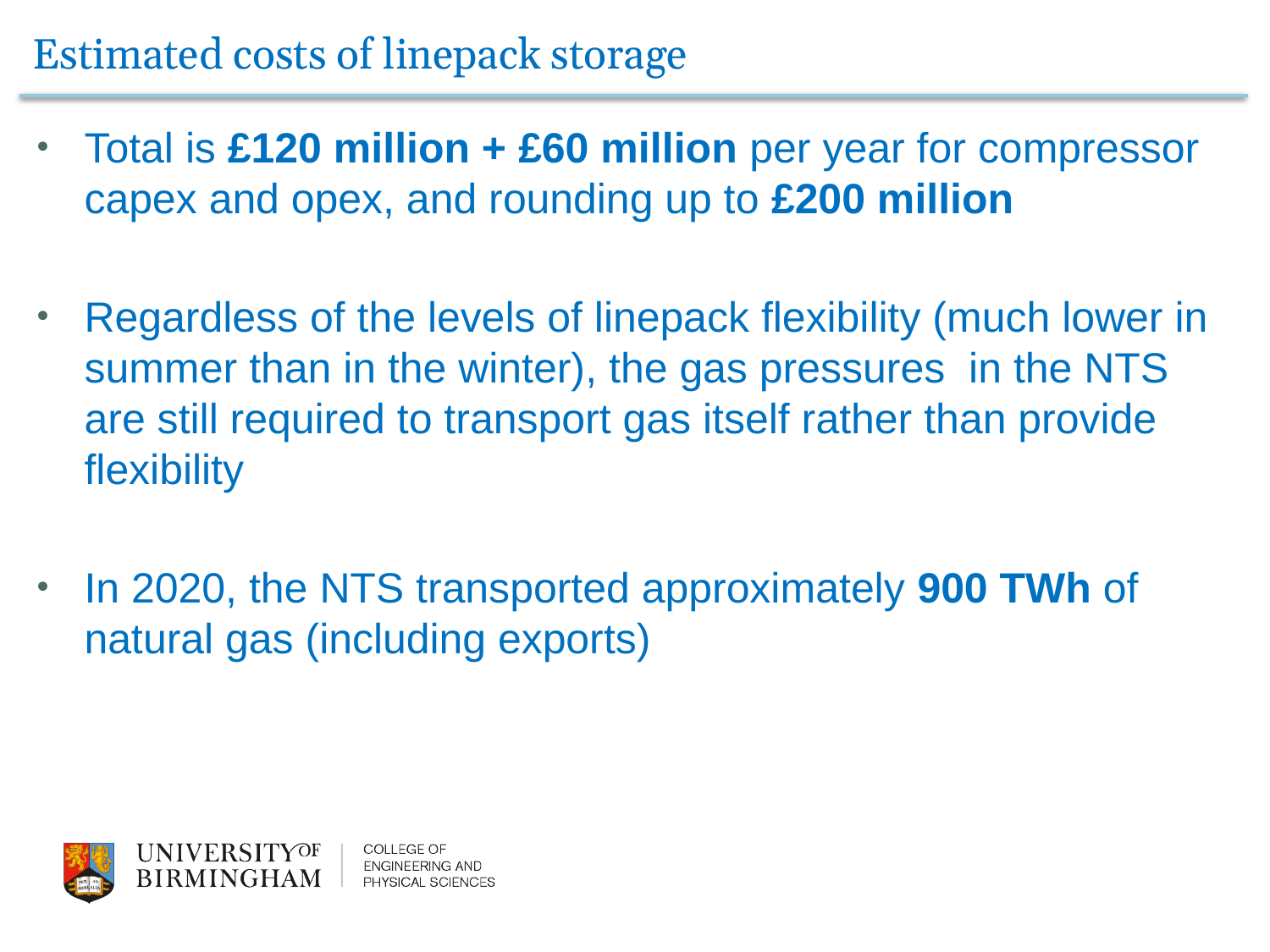

# Estimated costs of linepack storage
Total is £120 million + £60 million per year for compressor capex and opex, and rounding up to £200 million

Regardless of the levels of linepack flexibility (much lower in summer than in the winter), the gas pressures  in the NTS  are still required to transport gas itself rather than provide flexibility

In 2020, the NTS transported approximately 900 TWh of natural gas (including exports)